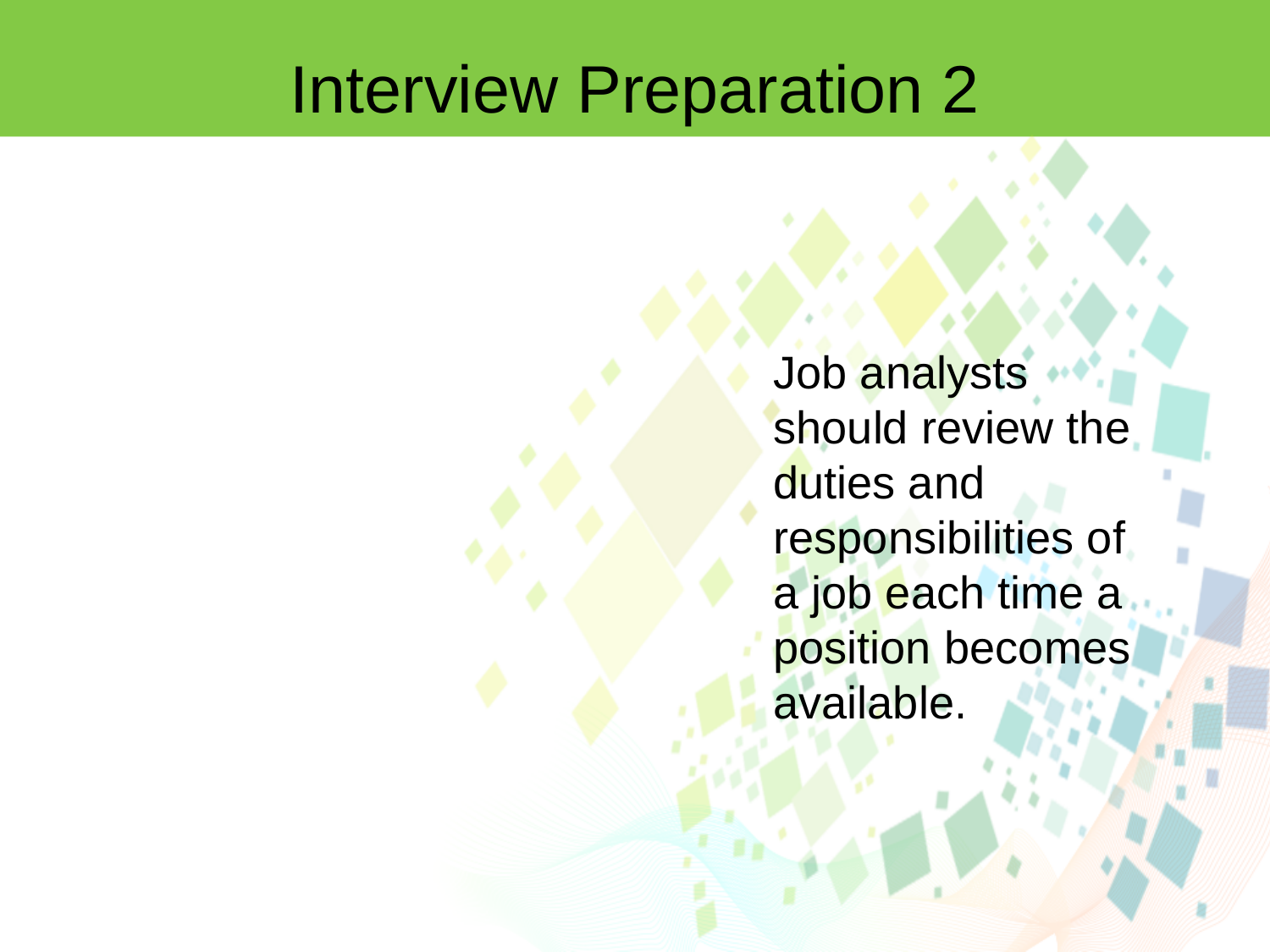

Interview Preparation 2
Job analysts should review the duties and responsibilities of a job each time a
position becomes available.